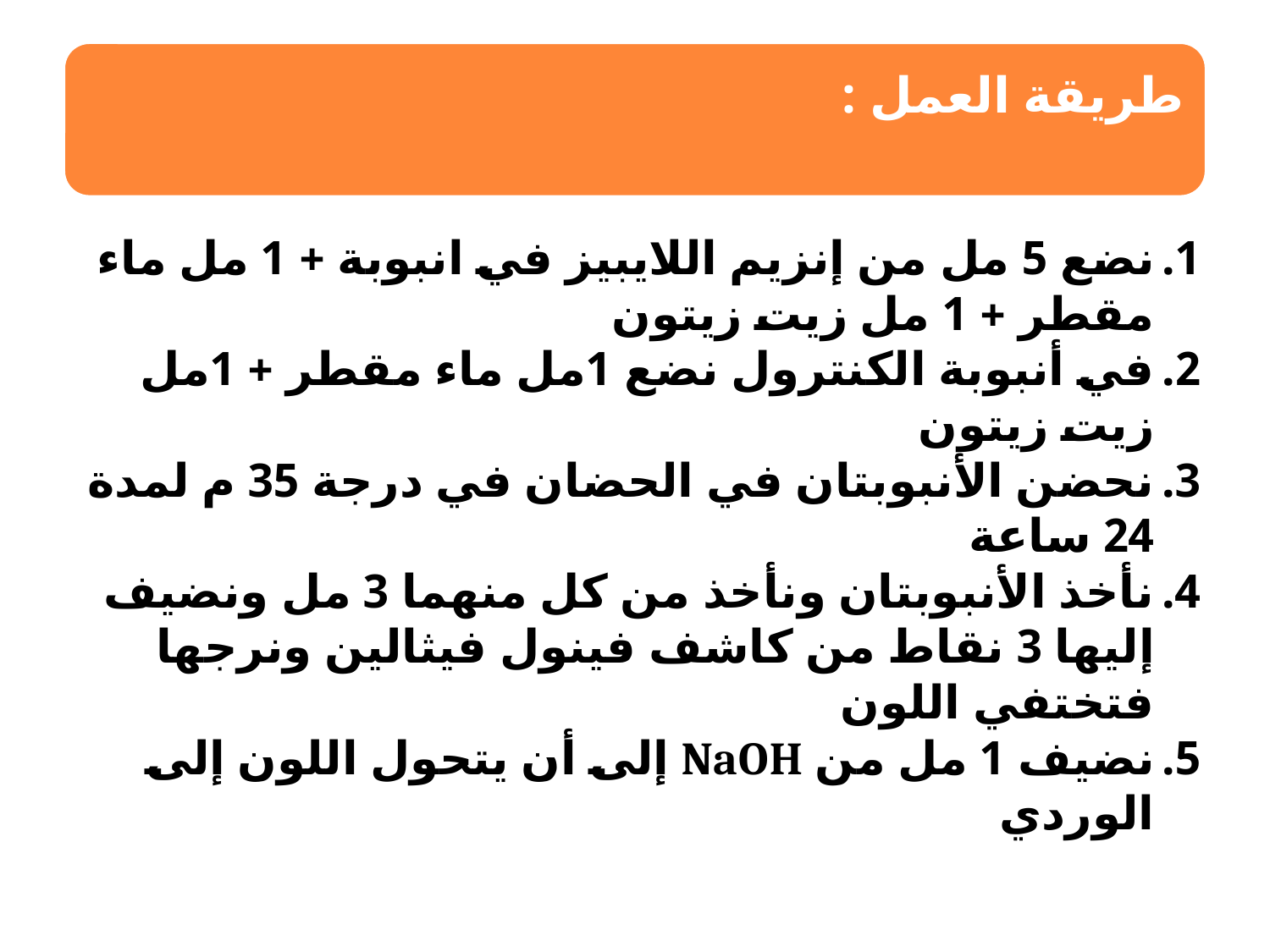

طريقة العمل :

نضع 5 مل من إنزيم اللايبيز في انبوبة + 1 مل ماء مقطر + 1 مل زيت زيتون
في أنبوبة الكنترول نضع 1مل ماء مقطر + 1مل زيت زيتون
نحضن الأنبوبتان في الحضان في درجة 35 م لمدة 24 ساعة
نأخذ الأنبوبتان ونأخذ من كل منهما 3 مل ونضيف إليها 3 نقاط من كاشف فينول فيثالين ونرجها فتختفي اللون
نضيف 1 مل من NaOH إلى أن يتحول اللون إلى الوردي